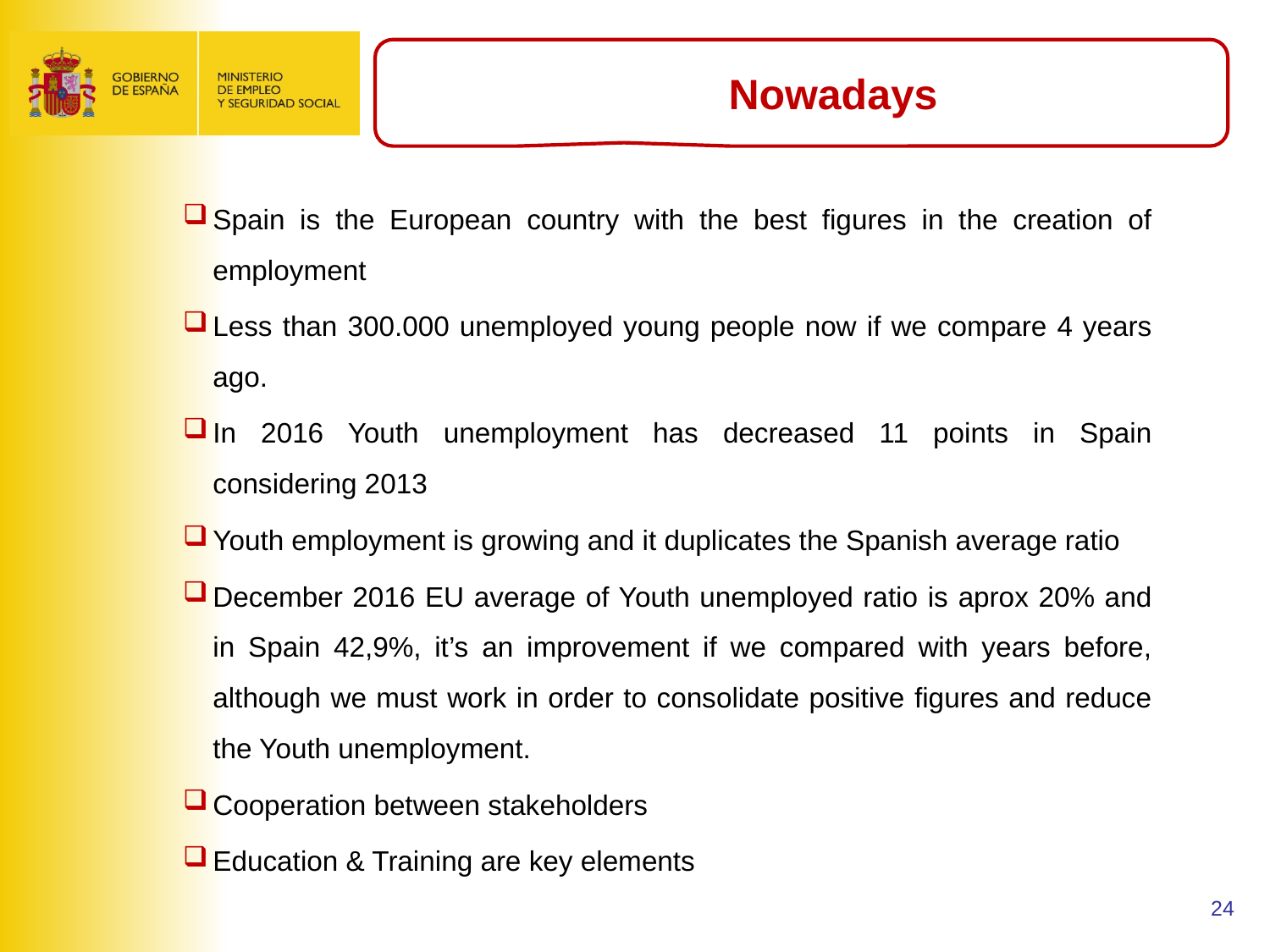

Nowadays
Spain is the European country with the best figures in the creation of employment
Less than 300.000 unemployed young people now if we compare 4 years ago.
In 2016 Youth unemployment has decreased 11 points in Spain considering 2013
Youth employment is growing and it duplicates the Spanish average ratio
December 2016 EU average of Youth unemployed ratio is aprox 20% and in Spain 42,9%, it’s an improvement if we compared with years before, although we must work in order to consolidate positive figures and reduce the Youth unemployment.
Cooperation between stakeholders
Education & Training are key elements

24